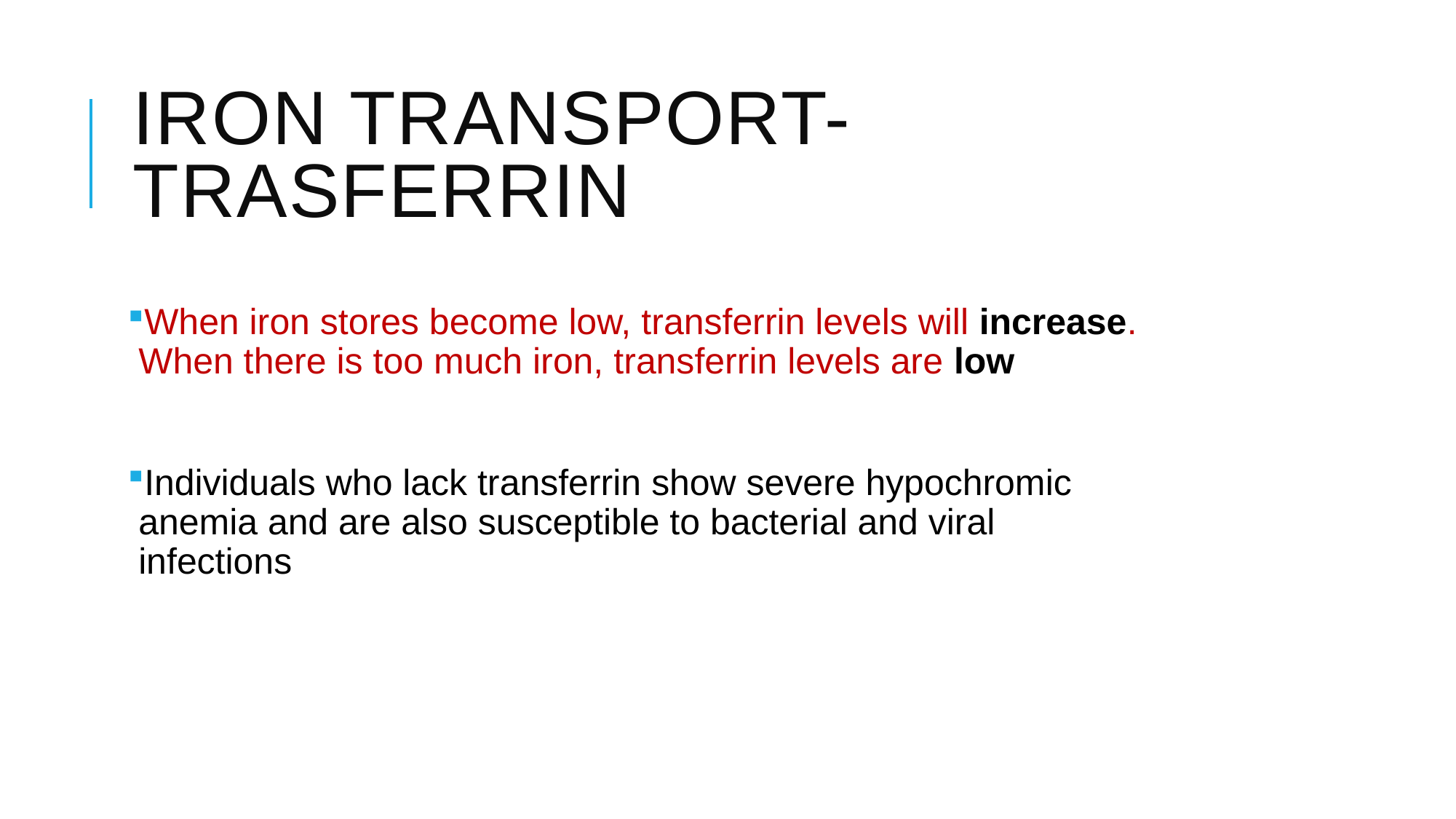

# Iron transport-Trasferrin
When iron stores become low, transferrin levels will increase. When there is too much iron, transferrin levels are low

Individuals who lack transferrin show severe hypochromic anemia and are also susceptible to bacterial and viral infections